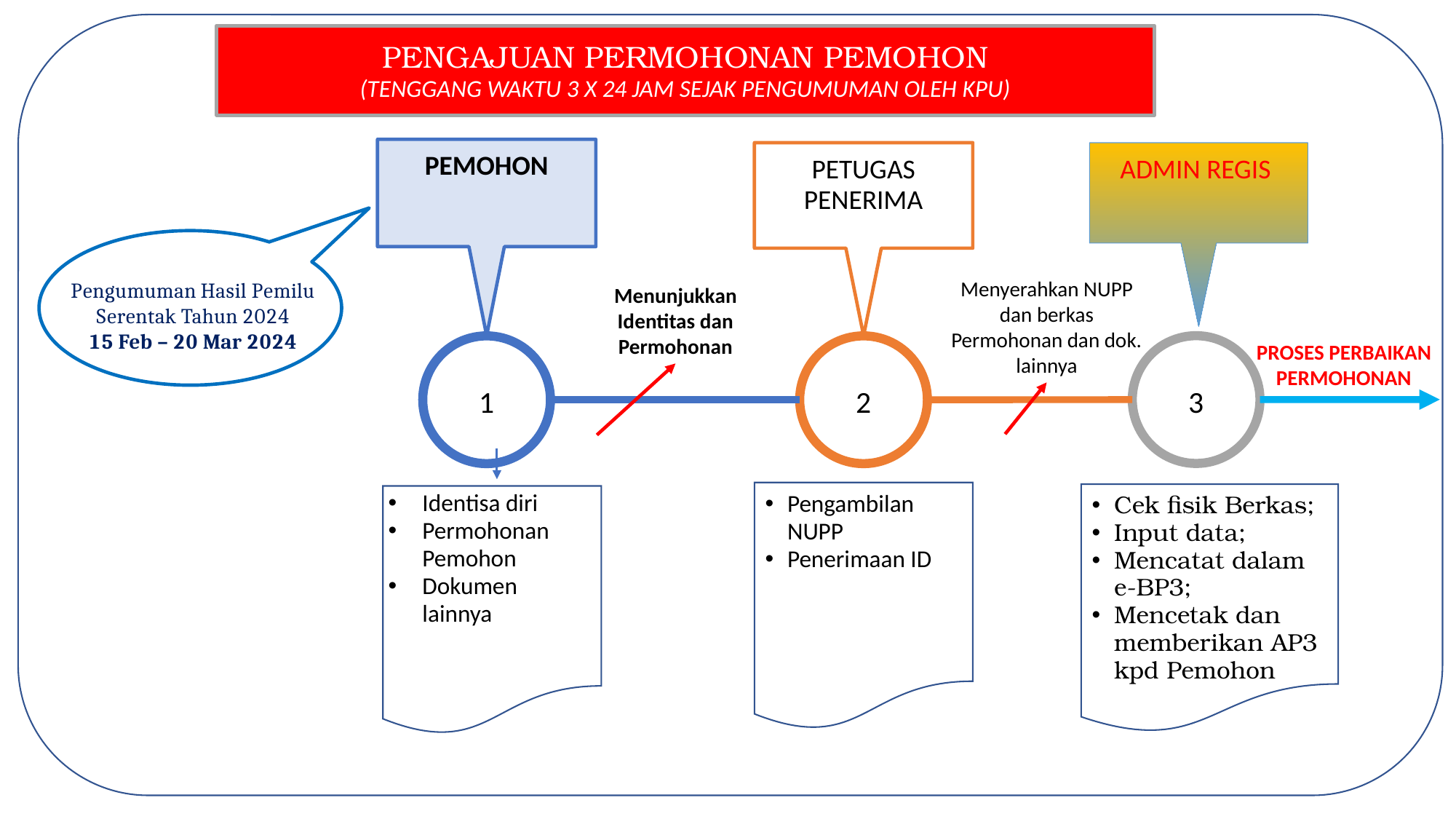

# PENGAJUAN PERMOHONAN PEMOHON (TENGGANG WAKTU 3 X 24 JAM SEJAK PENGUMUMAN OLEH KPU)
PEMOHON

PETUGAS PENERIMA
ADMIN REGIS

Menyerahkan NUPP dan berkas Permohonan dan dok. lainnya
Pengumuman Hasil Pemilu Serentak Tahun 2024
15 Feb – 20 Mar 2024
Menunjukkan Identitas dan Permohonan
PROSES PERBAIKAN PERMOHONAN
3
1
2

Identisa diri
Permohonan Pemohon
Dokumen lainnya

Pengambilan NUPP
Penerimaan ID

Cek fisik Berkas;
Input data;
Mencatat dalam e-BP3;
Mencetak dan memberikan AP3 kpd Pemohon